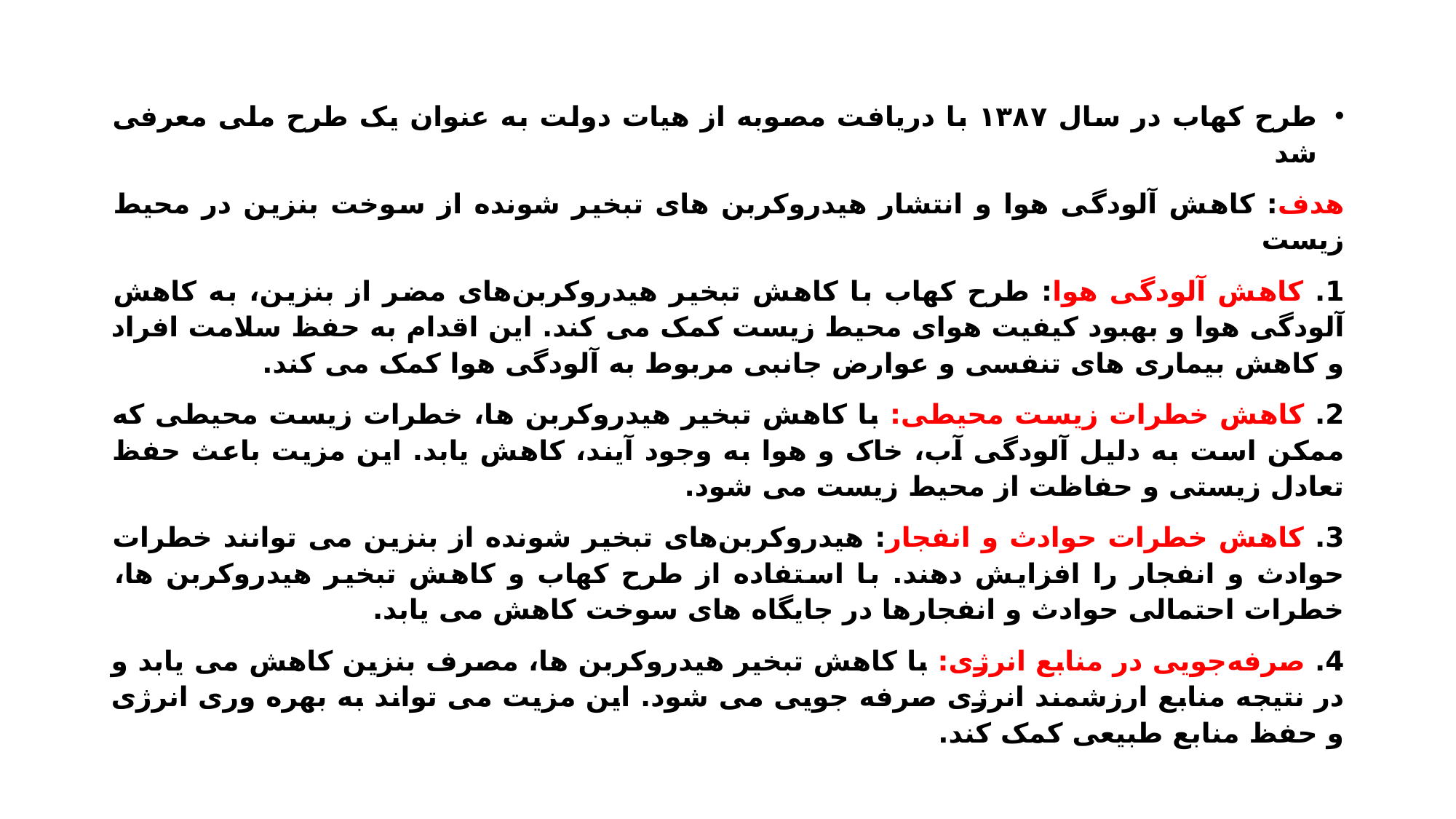

طرح کهاب در سال ۱۳۸۷ با دریافت مصوبه از هیات دولت به عنوان یک طرح ملی معرفی شد
هدف: کاهش آلودگی هوا و انتشار هیدروکربن‌ های تبخیر شونده از سوخت بنزین در محیط زیست
1. کاهش آلودگی هوا: طرح کهاب با کاهش تبخیر هیدروکربن‌های مضر از بنزین، به کاهش آلودگی هوا و بهبود کیفیت هوای محیط زیست کمک می ‌کند. این اقدام به حفظ سلامت افراد و کاهش بیماری‌ های تنفسی و عوارض جانبی مربوط به آلودگی هوا کمک می کند.
2. کاهش خطرات زیست محیطی: با کاهش تبخیر هیدروکربن‌ ها، خطرات زیست محیطی که ممکن است به دلیل آلودگی آب، خاک و هوا به وجود آیند، کاهش یابد. این مزیت باعث حفظ تعادل زیستی و حفاظت از محیط زیست می ‌شود.
3. کاهش خطرات حوادث و انفجار: هیدروکربن‌های تبخیر شونده از بنزین می‌ توانند خطرات حوادث و انفجار را افزایش دهند. با استفاده از طرح کهاب و کاهش تبخیر هیدروکربن‌ ها، خطرات احتمالی حوادث و انفجارها در جایگاه‌ های سوخت کاهش می ‌یابد.
4. صرفه‌جویی در منابع انرژی: با کاهش تبخیر هیدروکربن ‌ها، مصرف بنزین کاهش می ‌یابد و در نتیجه منابع ارزشمند انرژی صرفه‌ جویی می ‌شود. این مزیت می ‌تواند به بهره‌ وری انرژی و حفظ منابع طبیعی کمک کند.